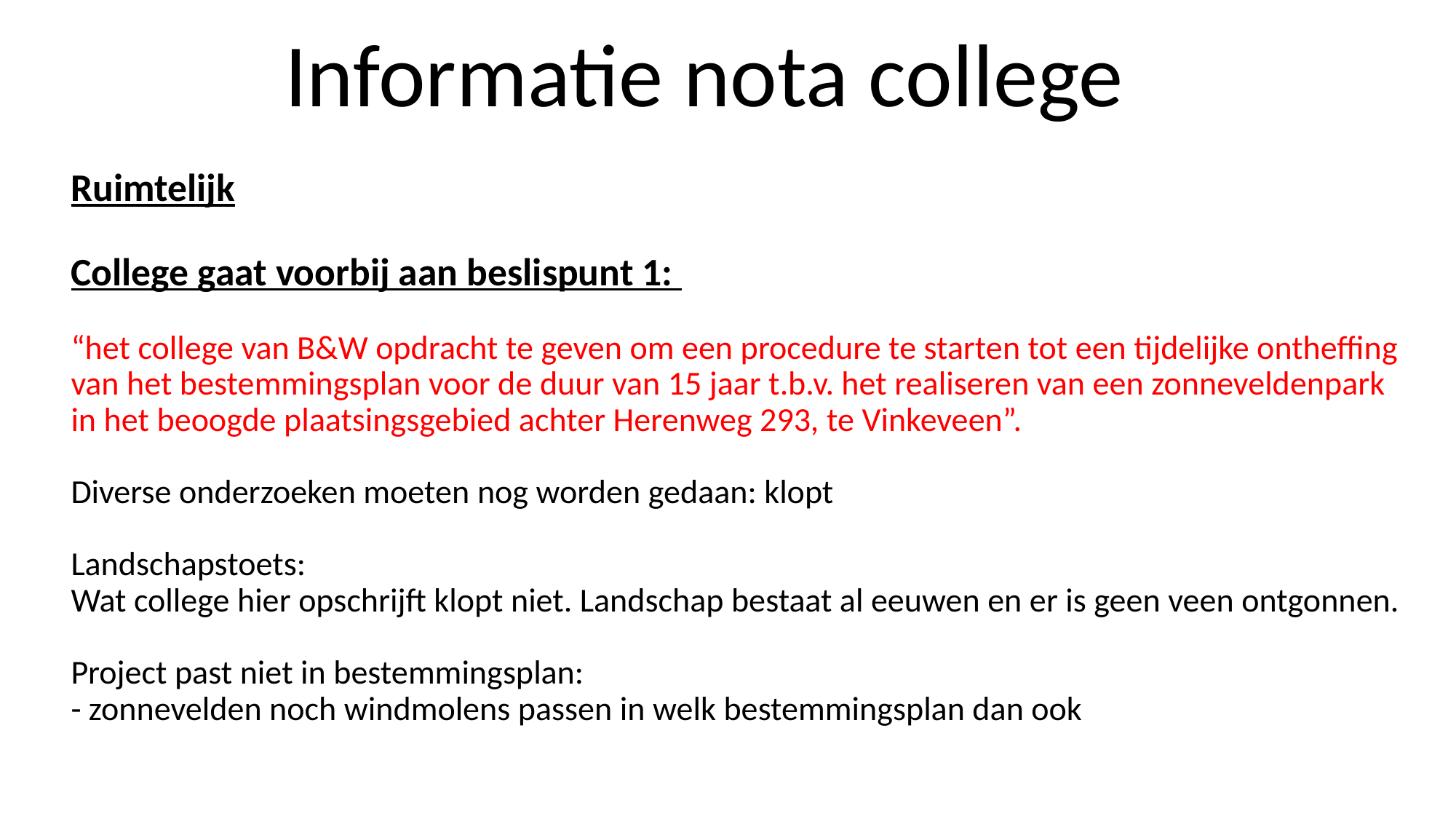

# Informatie nota college
Ruimtelijk
College gaat voorbij aan beslispunt 1:
“het college van B&W opdracht te geven om een procedure te starten tot een tijdelijke ontheffing van het bestemmingsplan voor de duur van 15 jaar t.b.v. het realiseren van een zonneveldenpark in het beoogde plaatsingsgebied achter Herenweg 293, te Vinkeveen”.
Diverse onderzoeken moeten nog worden gedaan: klopt
Landschapstoets:
Wat college hier opschrijft klopt niet. Landschap bestaat al eeuwen en er is geen veen ontgonnen.
Project past niet in bestemmingsplan:
- zonnevelden noch windmolens passen in welk bestemmingsplan dan ook